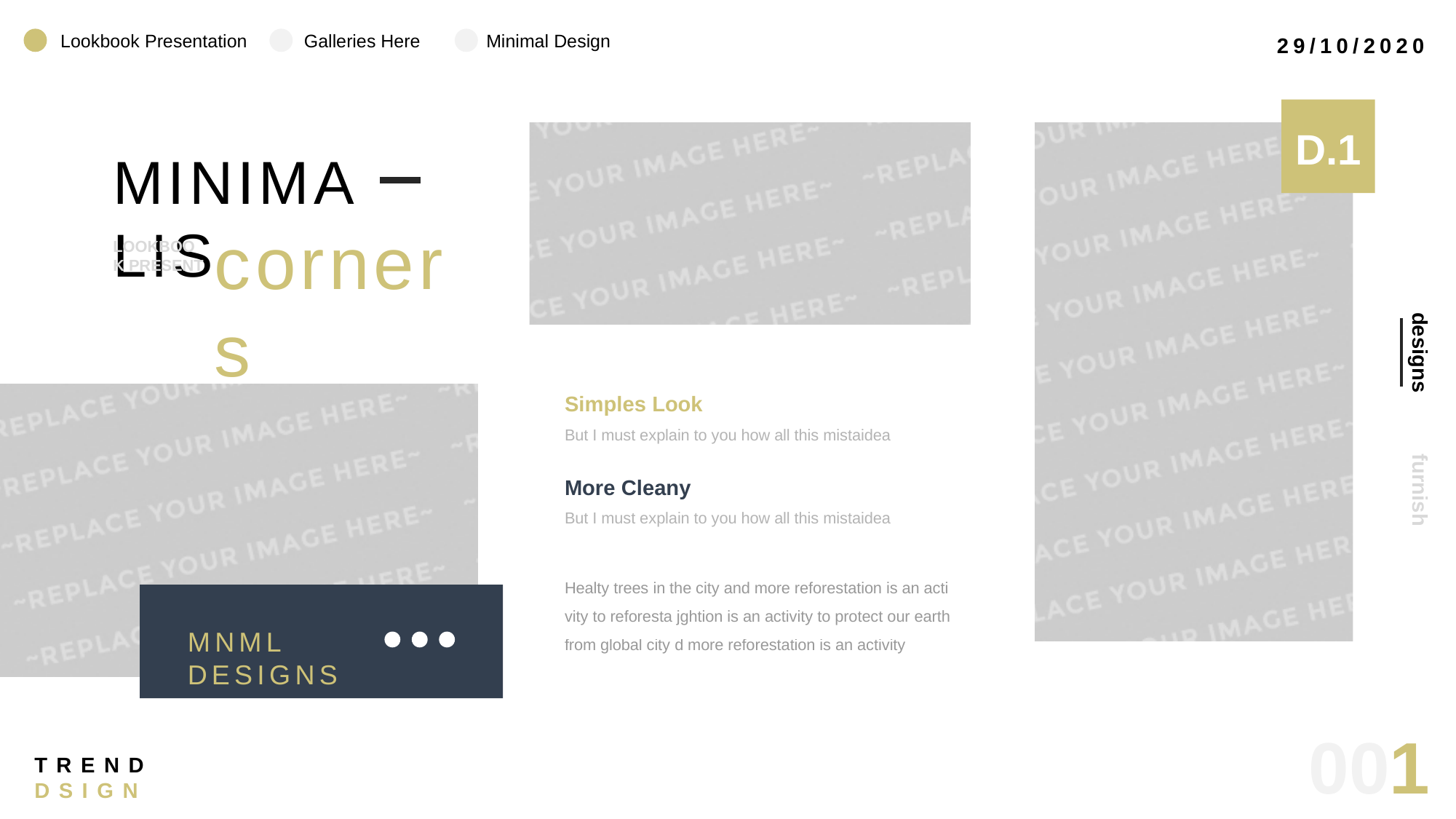

29/10/2020

Lookbook Presentation
Galleries Here
Minimal Design

D.1
MINIMALIS
corners
LOOKBOOK PRESENT
designs
Simples Look
But I must explain to you how all this mistaidea

More Cleany
furnish
But I must explain to you how all this mistaidea
Healty trees in the city and more reforestation is an acti vity to reforesta jghtion is an activity to protect our earth from global city d more reforestation is an activity
MNML DESIGNS

001
TRENDDSIGN